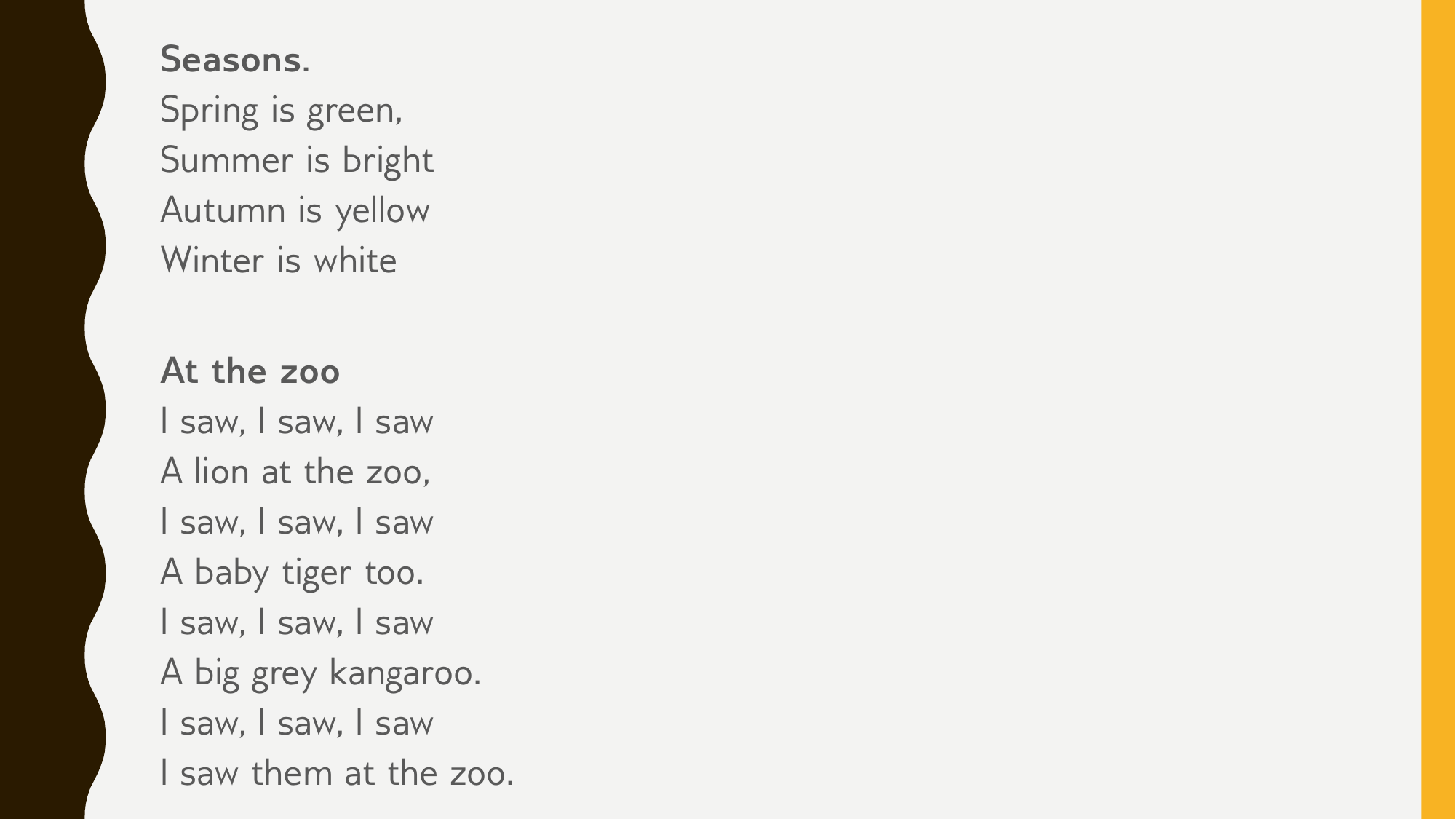

Seasons.
Spring is green,
Summer is bright
Autumn is yellow
Winter is white
At the zoo
I saw, I saw, I saw
A lion at the zoo,
I saw, I saw, I saw
A baby tiger too.
I saw, I saw, I saw
A big grey kangaroo.
I saw, I saw, I saw
I saw them at the zoo.